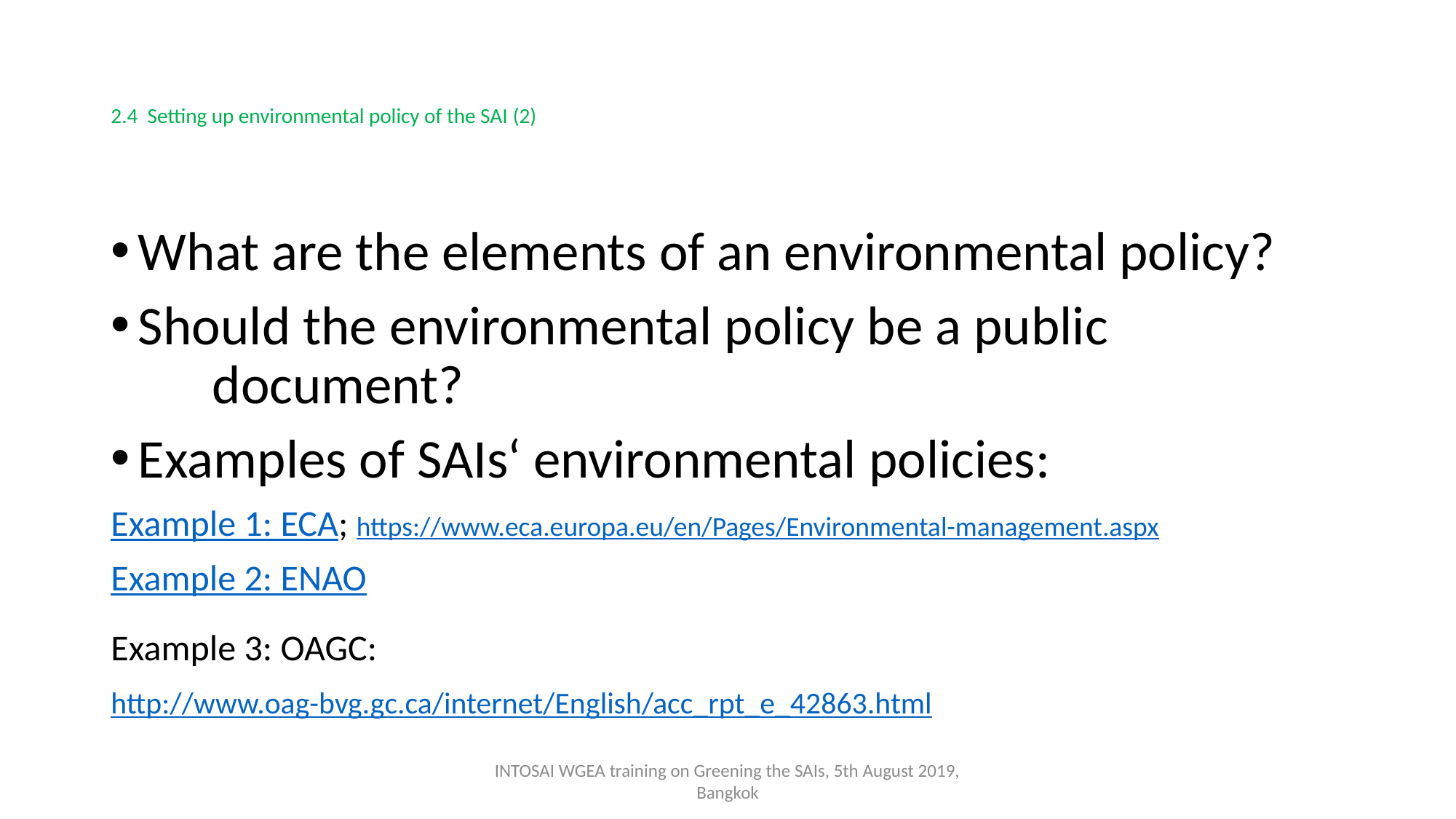

# 2.4  Setting up environmental policy of the SAI (2)
What are the elements of an environmental policy?
Should the environmental policy be a public
      document?
Examples of SAIs‘ environmental policies:
Example 1: ECA; https://www.eca.europa.eu/en/Pages/Environmental-management.aspx
Example 2: ENAO
Example 3: OAGC:
http://www.oag-bvg.gc.ca/internet/English/acc_rpt_e_42863.html
INTOSAI WGEA training on Greening the SAIs, 5th August 2019, Bangkok